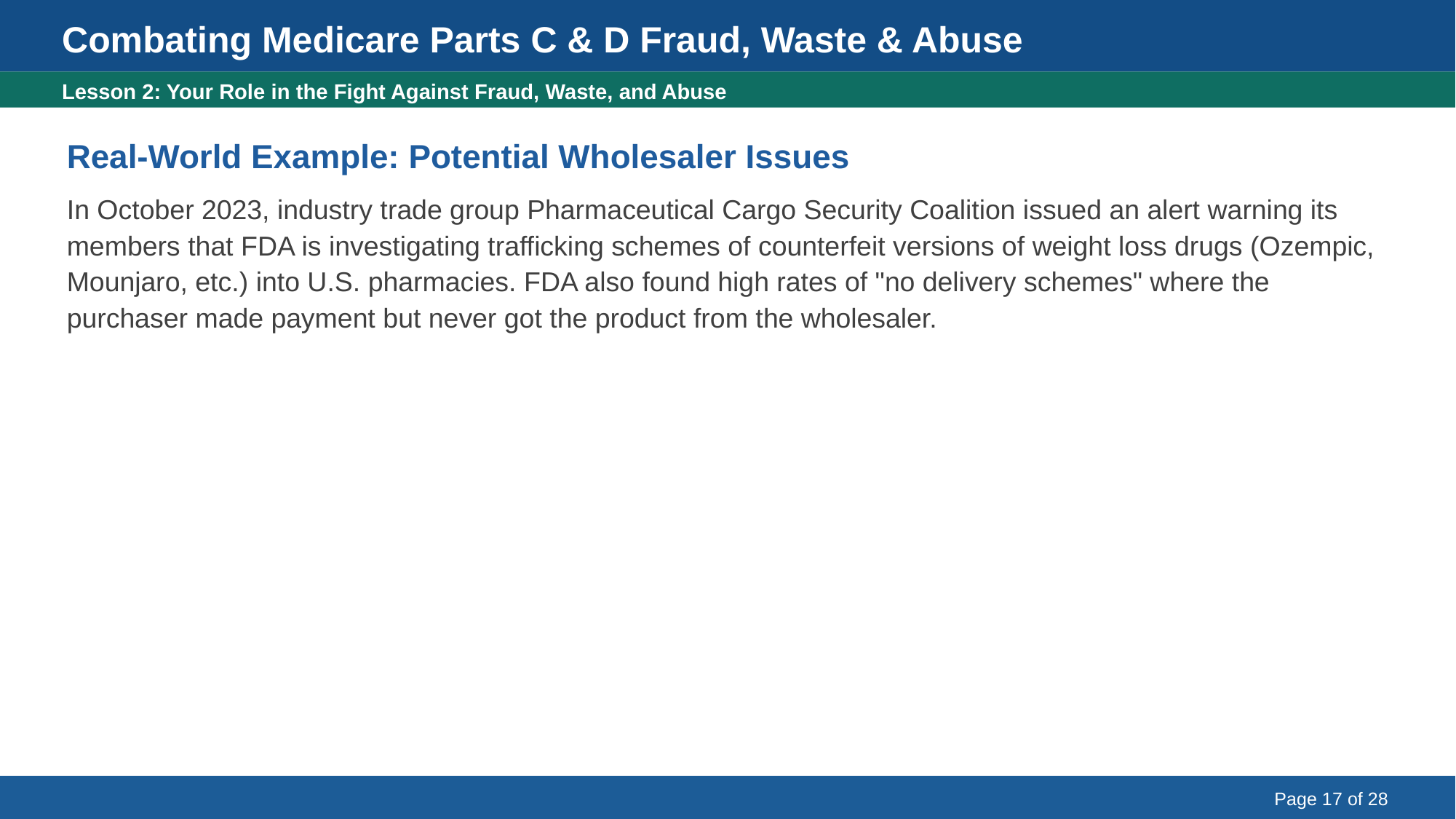

Combating Medicare Parts C & D Fraud, Waste & Abuse
Real-World Example: Potential Wholesaler Issues

Lesson 2: Your Role in the Fight Against Fraud, Waste, and Abuse
Real-World Example: Potential Wholesaler Issues
In October 2023, industry trade group Pharmaceutical Cargo Security Coalition issued an alert warning its members that FDA is investigating trafficking schemes of counterfeit versions of weight loss drugs (Ozempic, Mounjaro, etc.) into U.S. pharmacies. FDA also found high rates of "no delivery schemes" where the purchaser made payment but never got the product from the wholesaler.

Page 17 of 28